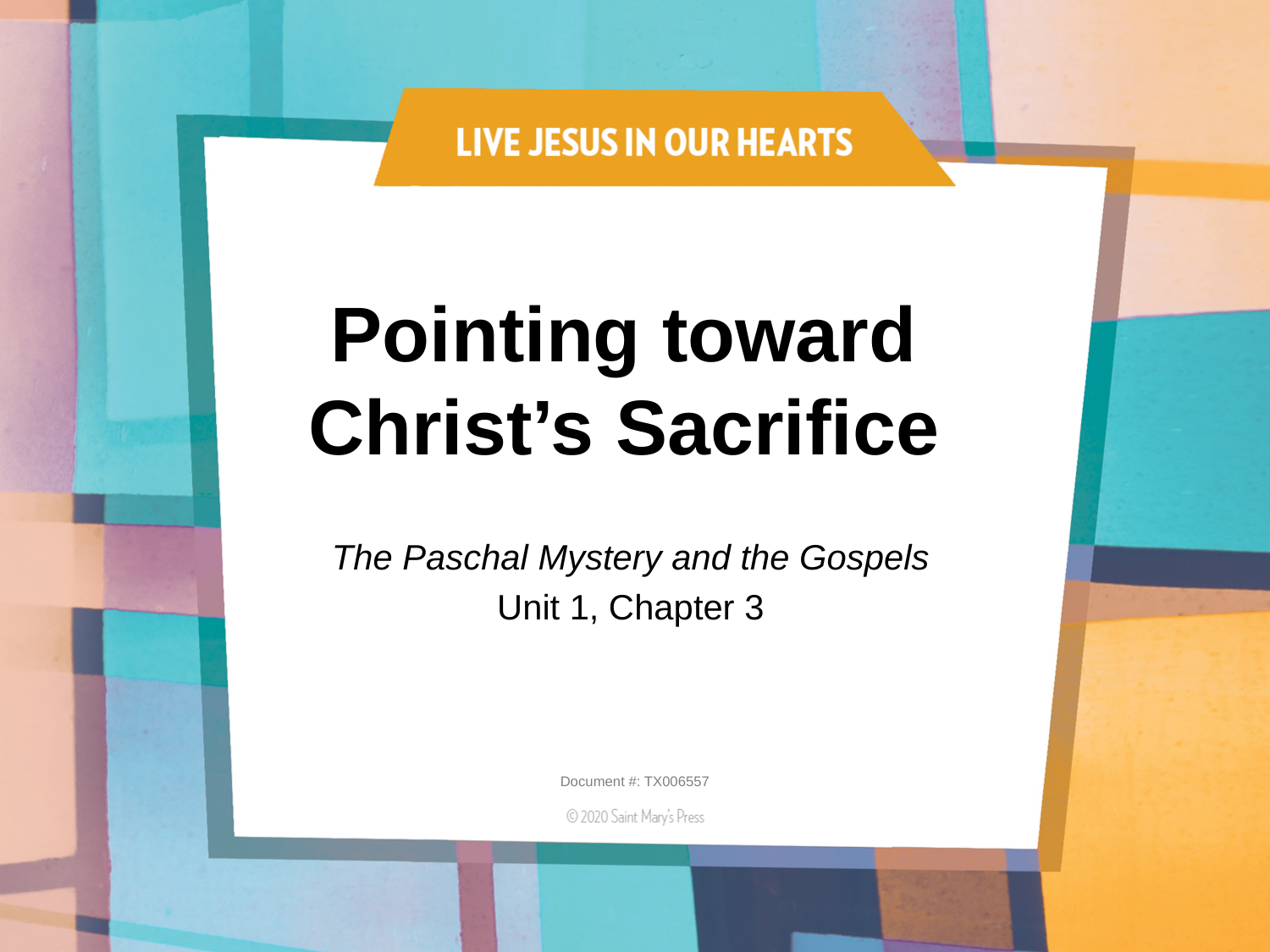

# Pointing toward Christ’s Sacrifice
The Paschal Mystery and the Gospels
Unit 1, Chapter 3
Document #: TX006557